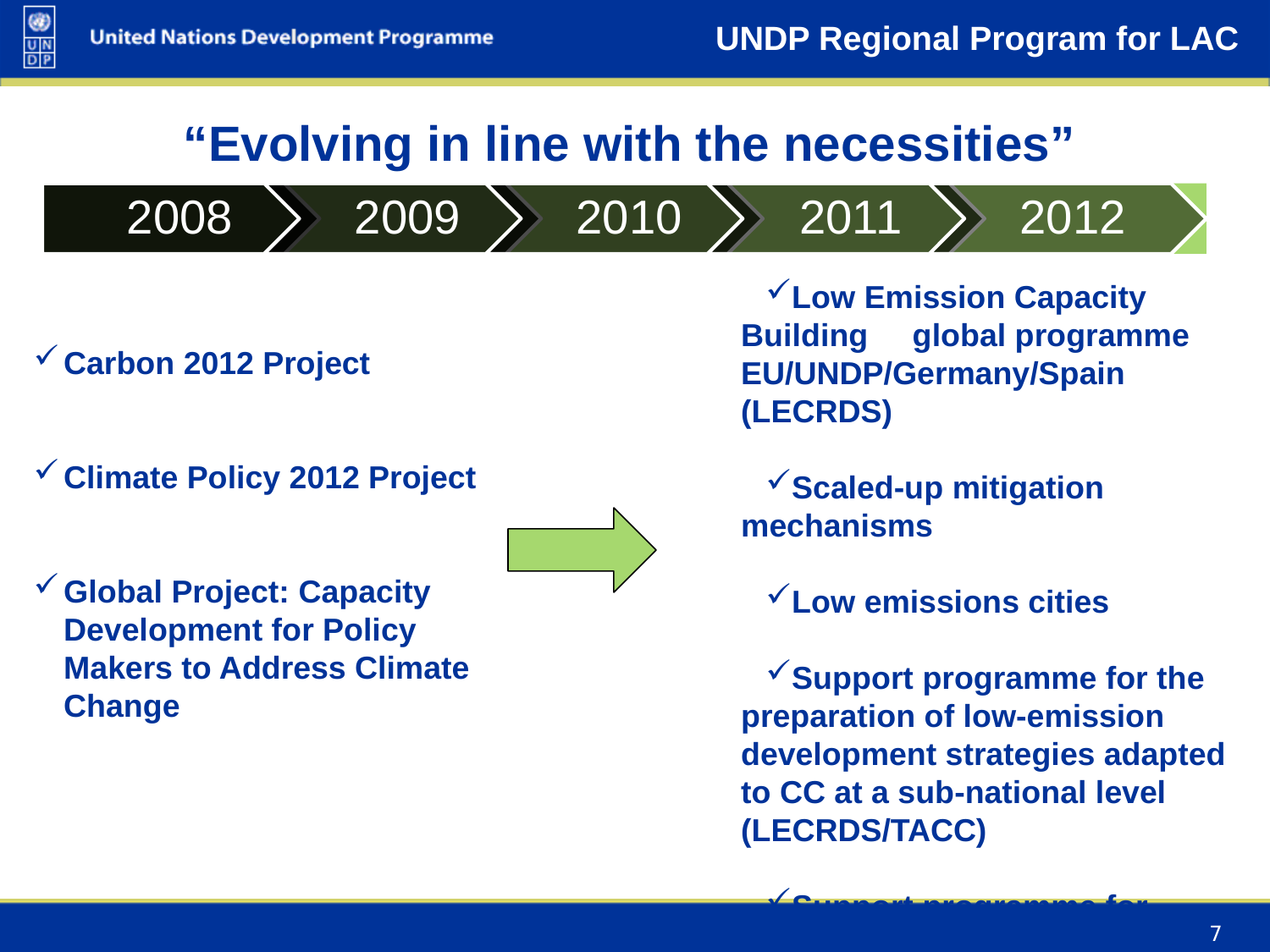

# UNDP Regional Program for LAC
“Evolving in line with the necessities”

2008
2009
2010
2011
2012

Carbon 2012 Project

Climate Policy 2012 Project

Global Project: Capacity Development for Policy Makers to Address Climate Change

Low Emission Capacity Building     global programme EU/UNDP/Germany/Spain (LECRDS)

Scaled-up mitigation mechanisms

Low emissions cities

Support programme for the preparation of low-emission development strategies adapted to CC at a sub-national level (LECRDS/TACC)

Support programme for LECRDS preparation at  the national level